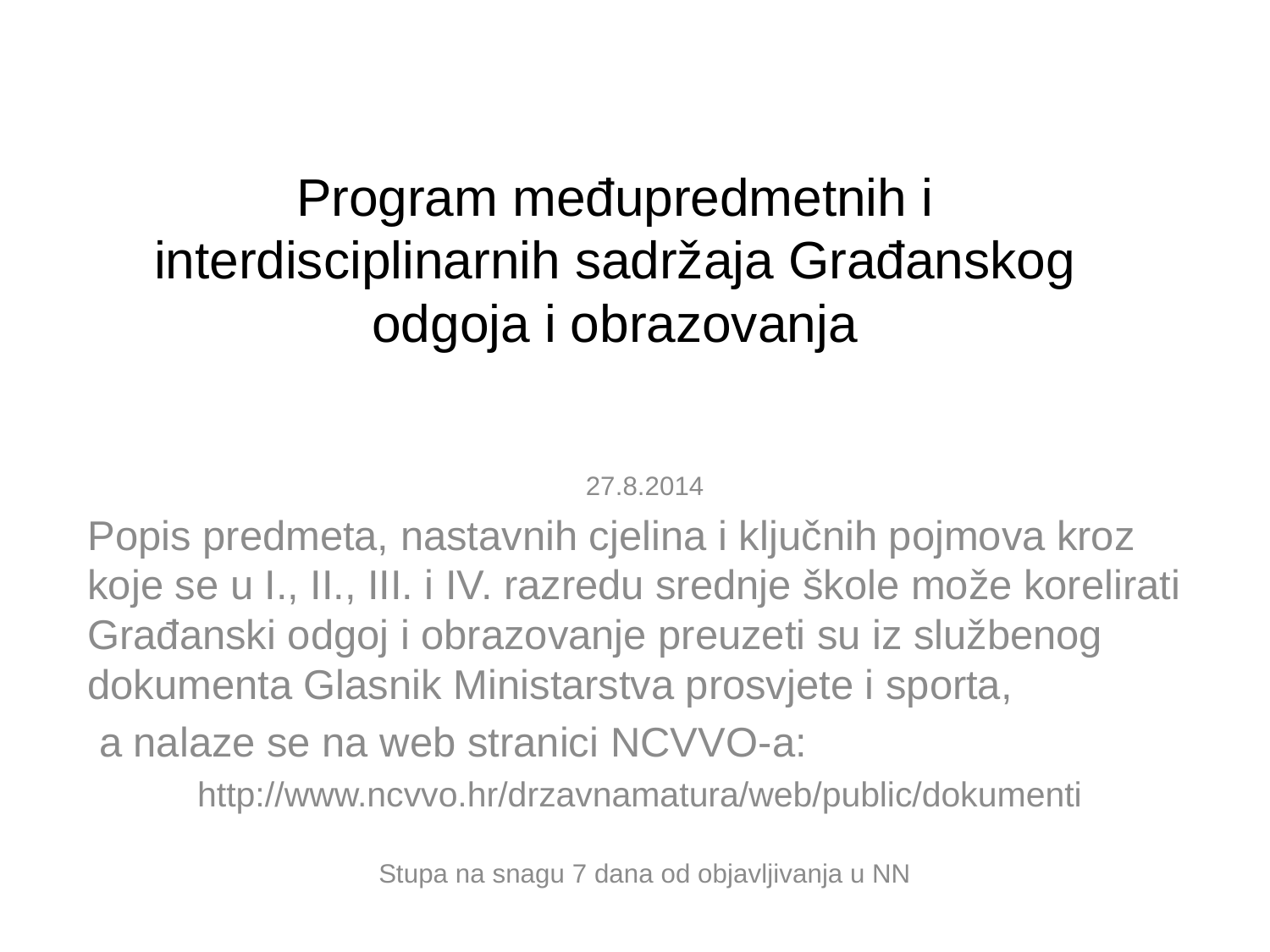

# Program međupredmetnih i interdisciplinarnih sadržaja Građanskog odgoja i obrazovanja
27.8.2014
Popis predmeta, nastavnih cjelina i ključnih pojmova kroz koje se u I., II., III. i IV. razredu srednje škole može korelirati Građanski odgoj i obrazovanje preuzeti su iz službenog dokumenta Glasnik Ministarstva prosvjete i sporta,
 a nalaze se na web stranici NCVVO-a:
http://www.ncvvo.hr/drzavnamatura/web/public/dokumenti

Stupa na snagu 7 dana od objavljivanja u NN